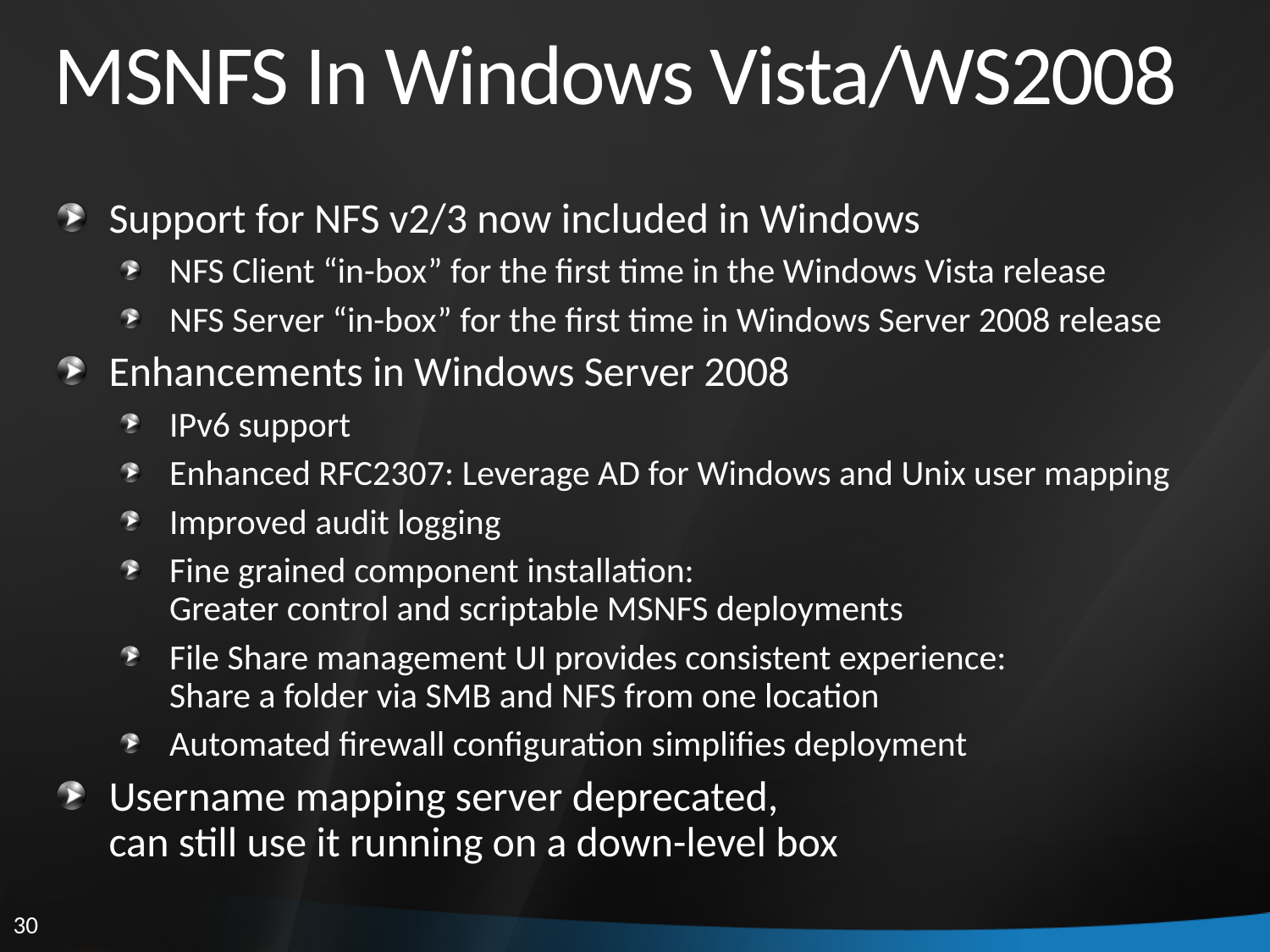

# MSNFS In Windows Vista/WS2008
Support for NFS v2/3 now included in Windows
NFS Client “in-box” for the first time in the Windows Vista release
NFS Server “in-box” for the first time in Windows Server 2008 release
Enhancements in Windows Server 2008
IPv6 support
Enhanced RFC2307: Leverage AD for Windows and Unix user mapping
Improved audit logging
Fine grained component installation:
Greater control and scriptable MSNFS deployments
File Share management UI provides consistent experience:
Share a folder via SMB and NFS from one location
Automated firewall configuration simplifies deployment
Username mapping server deprecated,
can still use it running on a down-level box